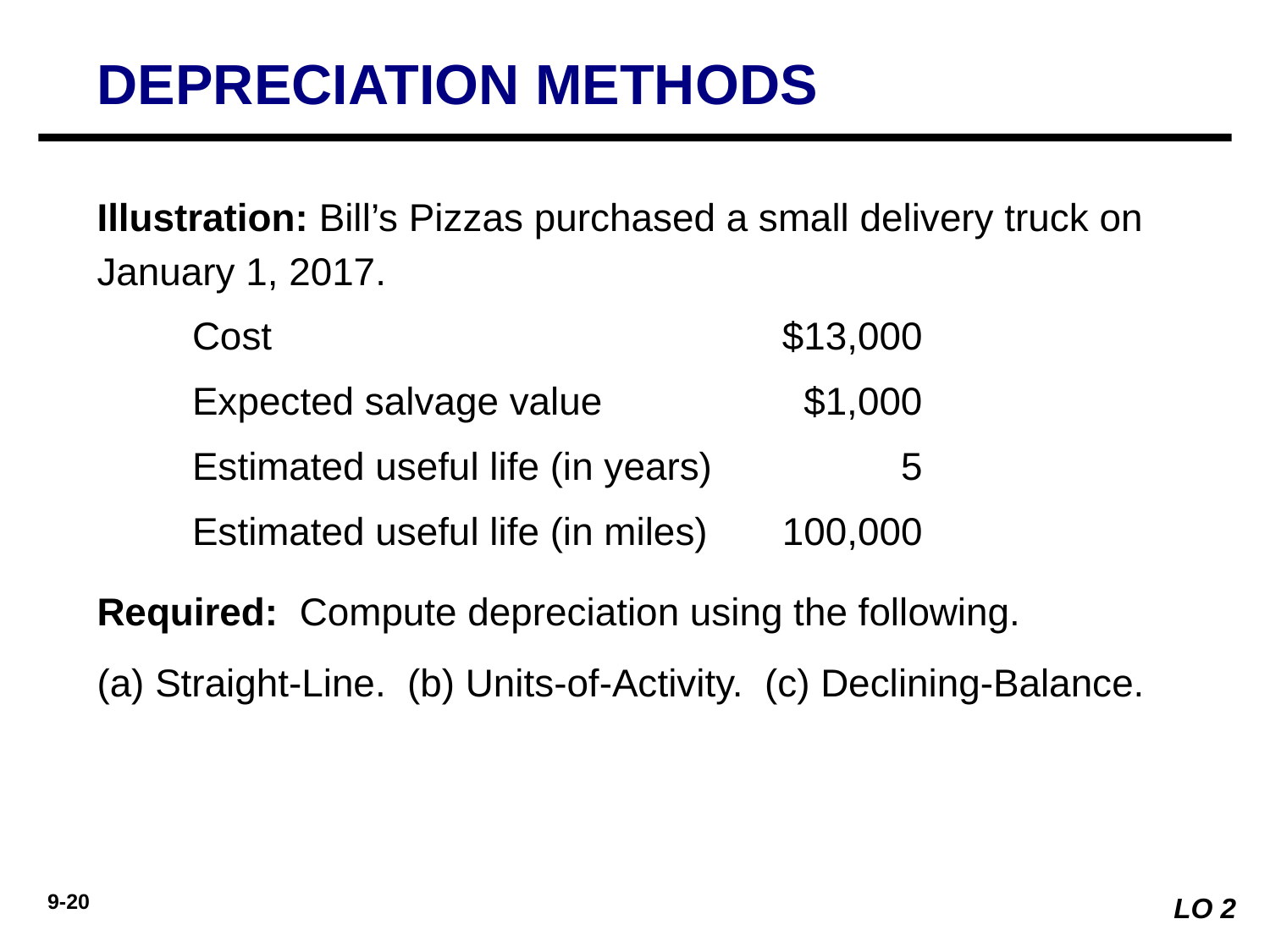

DEPRECIATION METHODS

Illustration: Bill’s Pizzas purchased a small delivery truck on January 1, 2017.
	Cost 	$13,000
	Expected salvage value 	$1,000
	Estimated useful life (in years)	5
	Estimated useful life (in miles)	100,000
Required:  Compute depreciation using the following.
(a) Straight-Line.  (b) Units-of-Activity.  (c) Declining-Balance.
LO 2